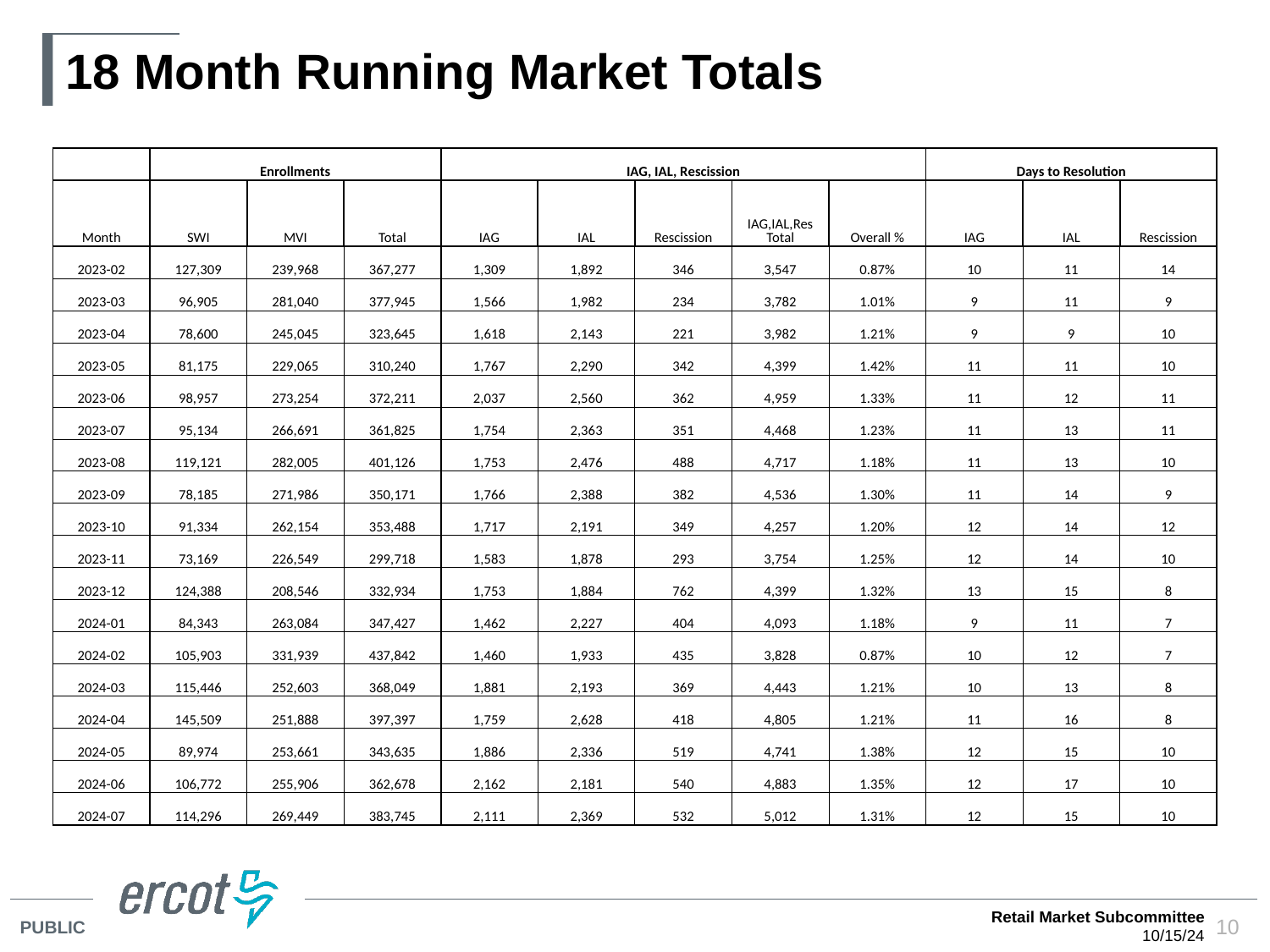

# 18 Month Running Market Totals
|  | Enrollments |  |  | IAG, IAL, Rescission |  |  |  |  | Days to Resolution |  |  |
| --- | --- | --- | --- | --- | --- | --- | --- | --- | --- | --- | --- |
| Month | SWI | MVI | Total | IAG | IAL | Rescission | IAG,IAL,Res Total | Overall % | IAG | IAL | Rescission |
| 2023-02 | 127,309 | 239,968 | 367,277 | 1,309 | 1,892 | 346 | 3,547 | 0.87% | 10 | 11 | 14 |
| 2023-03 | 96,905 | 281,040 | 377,945 | 1,566 | 1,982 | 234 | 3,782 | 1.01% | 9 | 11 | 9 |
| 2023-04 | 78,600 | 245,045 | 323,645 | 1,618 | 2,143 | 221 | 3,982 | 1.21% | 9 | 9 | 10 |
| 2023-05 | 81,175 | 229,065 | 310,240 | 1,767 | 2,290 | 342 | 4,399 | 1.42% | 11 | 11 | 10 |
| 2023-06 | 98,957 | 273,254 | 372,211 | 2,037 | 2,560 | 362 | 4,959 | 1.33% | 11 | 12 | 11 |
| 2023-07 | 95,134 | 266,691 | 361,825 | 1,754 | 2,363 | 351 | 4,468 | 1.23% | 11 | 13 | 11 |
| 2023-08 | 119,121 | 282,005 | 401,126 | 1,753 | 2,476 | 488 | 4,717 | 1.18% | 11 | 13 | 10 |
| 2023-09 | 78,185 | 271,986 | 350,171 | 1,766 | 2,388 | 382 | 4,536 | 1.30% | 11 | 14 | 9 |
| 2023-10 | 91,334 | 262,154 | 353,488 | 1,717 | 2,191 | 349 | 4,257 | 1.20% | 12 | 14 | 12 |
| 2023-11 | 73,169 | 226,549 | 299,718 | 1,583 | 1,878 | 293 | 3,754 | 1.25% | 12 | 14 | 10 |
| 2023-12 | 124,388 | 208,546 | 332,934 | 1,753 | 1,884 | 762 | 4,399 | 1.32% | 13 | 15 | 8 |
| 2024-01 | 84,343 | 263,084 | 347,427 | 1,462 | 2,227 | 404 | 4,093 | 1.18% | 9 | 11 | 7 |
| 2024-02 | 105,903 | 331,939 | 437,842 | 1,460 | 1,933 | 435 | 3,828 | 0.87% | 10 | 12 | 7 |
| 2024-03 | 115,446 | 252,603 | 368,049 | 1,881 | 2,193 | 369 | 4,443 | 1.21% | 10 | 13 | 8 |
| 2024-04 | 145,509 | 251,888 | 397,397 | 1,759 | 2,628 | 418 | 4,805 | 1.21% | 11 | 16 | 8 |
| 2024-05 | 89,974 | 253,661 | 343,635 | 1,886 | 2,336 | 519 | 4,741 | 1.38% | 12 | 15 | 10 |
| 2024-06 | 106,772 | 255,906 | 362,678 | 2,162 | 2,181 | 540 | 4,883 | 1.35% | 12 | 17 | 10 |
| 2024-07 | 114,296 | 269,449 | 383,745 | 2,111 | 2,369 | 532 | 5,012 | 1.31% | 12 | 15 | 10 |
Retail Market Subcommittee
10/15/24
10